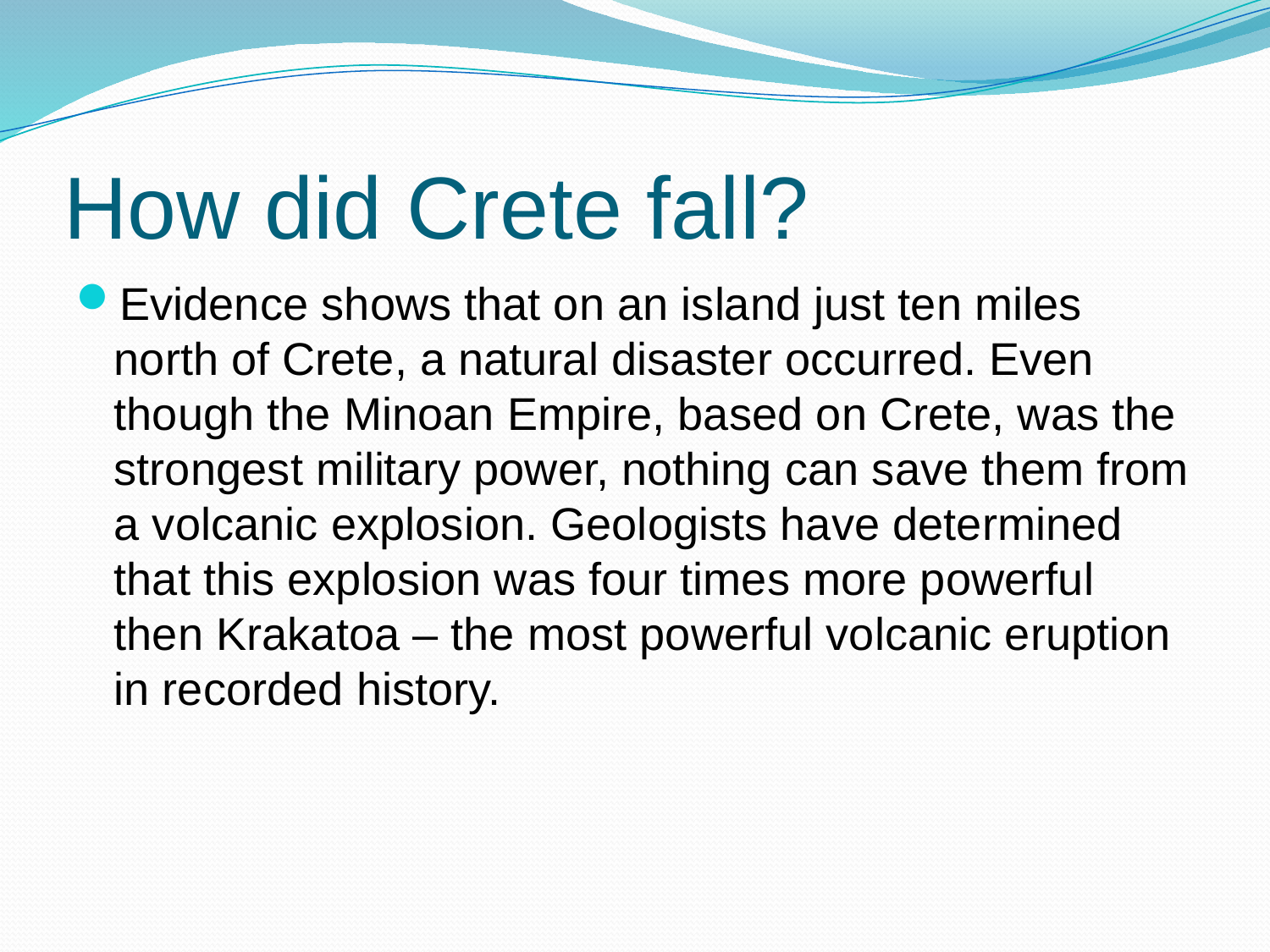

# How did Crete fall?
Evidence shows that on an island just ten miles north of Crete, a natural disaster occurred. Even though the Minoan Empire, based on Crete, was the strongest military power, nothing can save them from a volcanic explosion. Geologists have determined that this explosion was four times more powerful then Krakatoa – the most powerful volcanic eruption in recorded history.